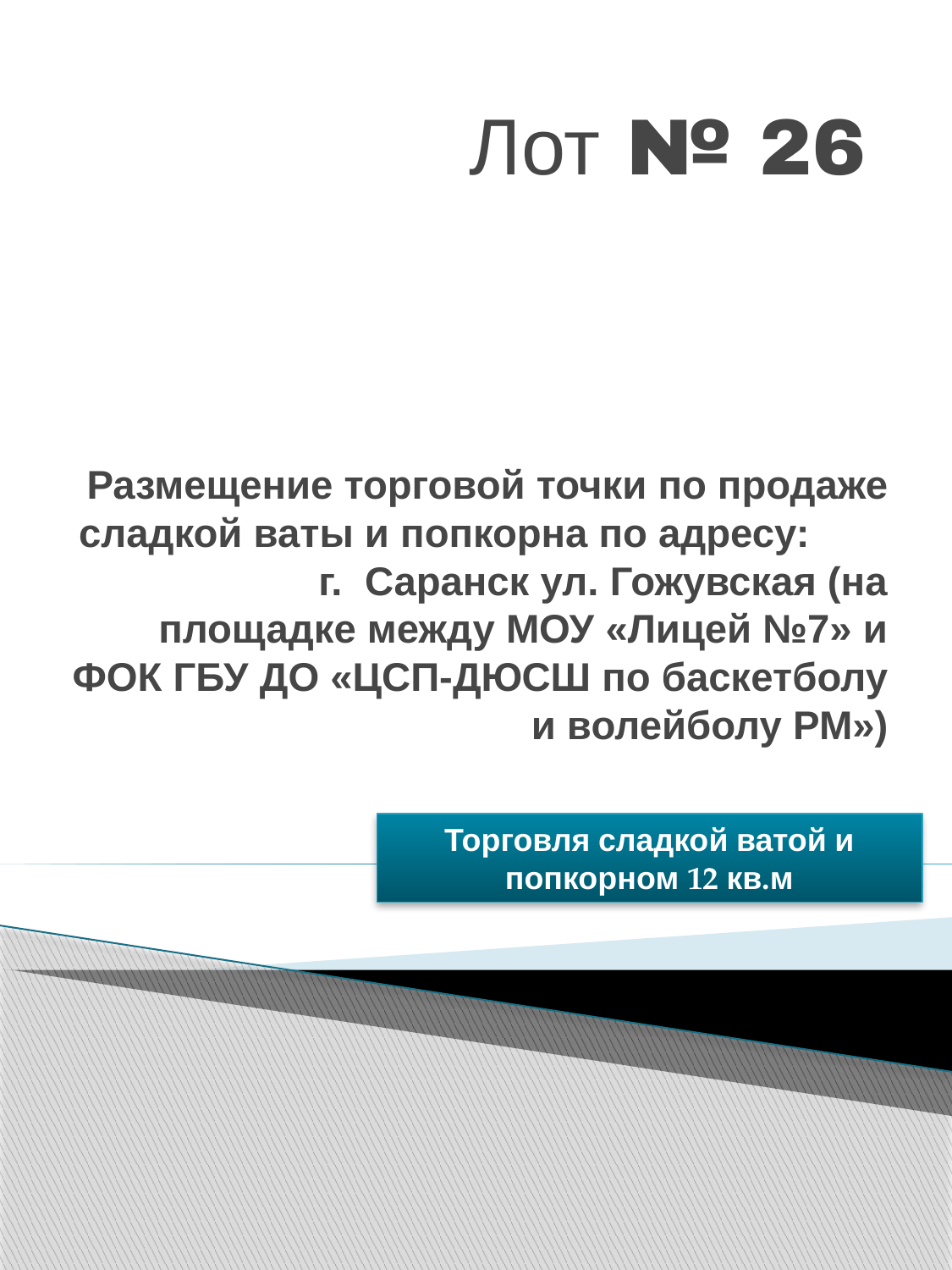

Лот № 26
# Размещение торговой точки по продаже сладкой ваты и попкорна по адресу:                     г.  Саранск ул. Гожувская (на площадке между МОУ «Лицей №7» и ФОК ГБУ ДО «ЦСП-ДЮСШ по баскетболу и волейболу РМ»)
Торговля сладкой ватой и попкорном 12 кв.м